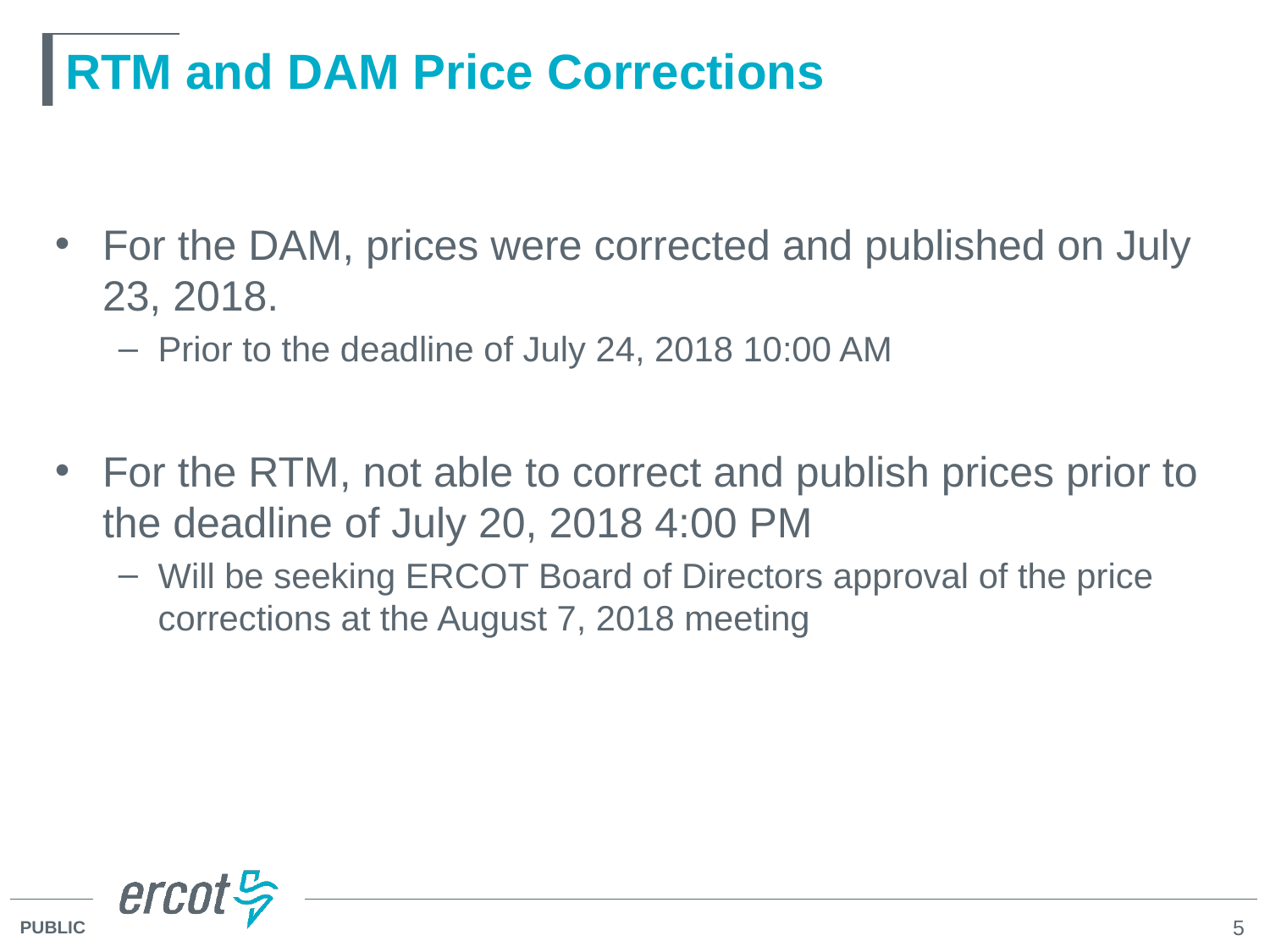

# RTM and DAM Price Corrections
For the DAM, prices were corrected and published on July 23, 2018.
Prior to the deadline of July 24, 2018 10:00 AM

For the RTM, not able to correct and publish prices prior to the deadline of July 20, 2018 4:00 PM
Will be seeking ERCOT Board of Directors approval of the price corrections at the August 7, 2018 meeting